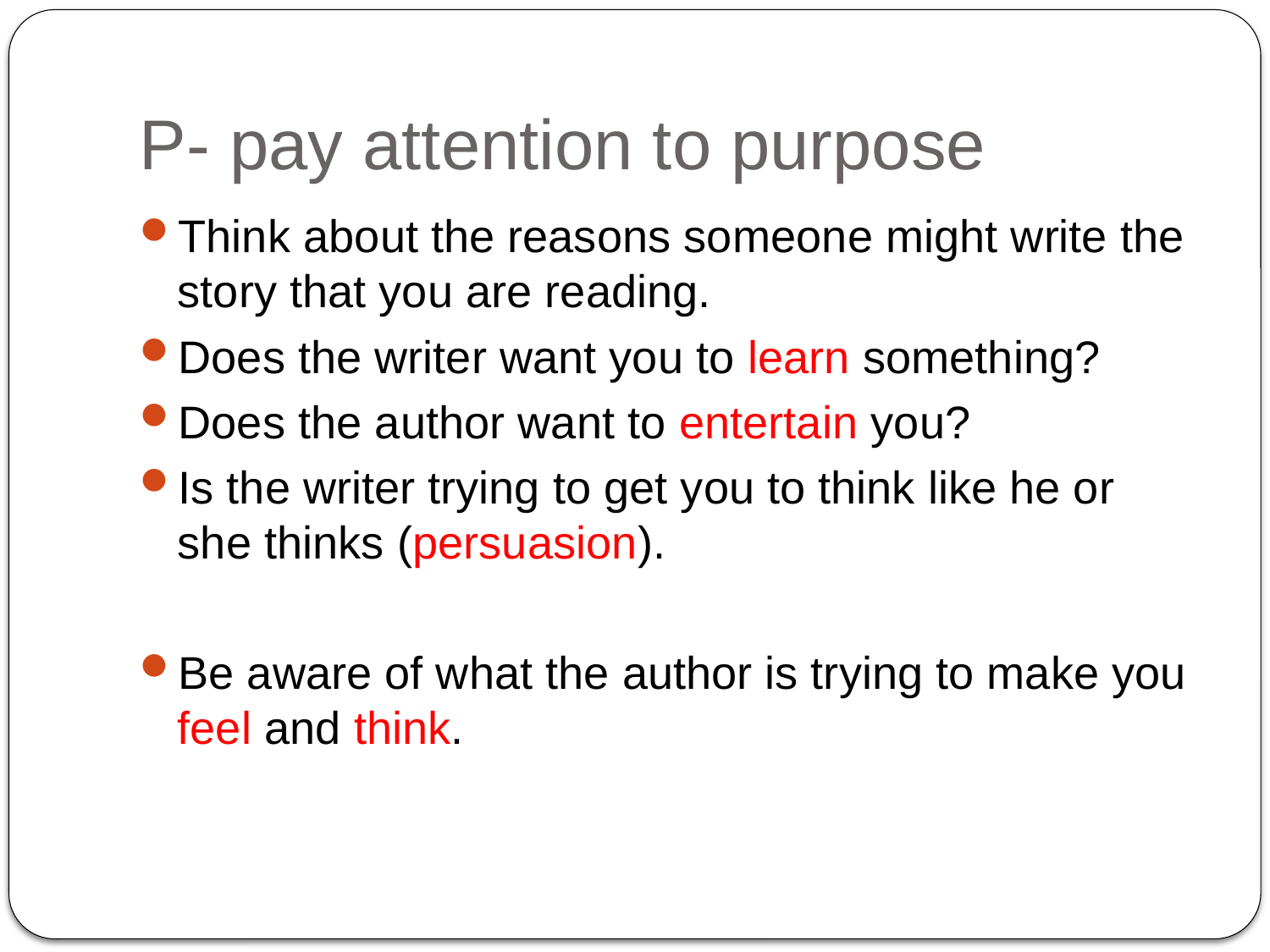

# P- pay attention to purpose
Think about the reasons someone might write the story that you are reading.
Does the writer want you to learn something?
Does the author want to entertain you?
Is the writer trying to get you to think like he or she thinks (persuasion).

Be aware of what the author is trying to make you feel and think.